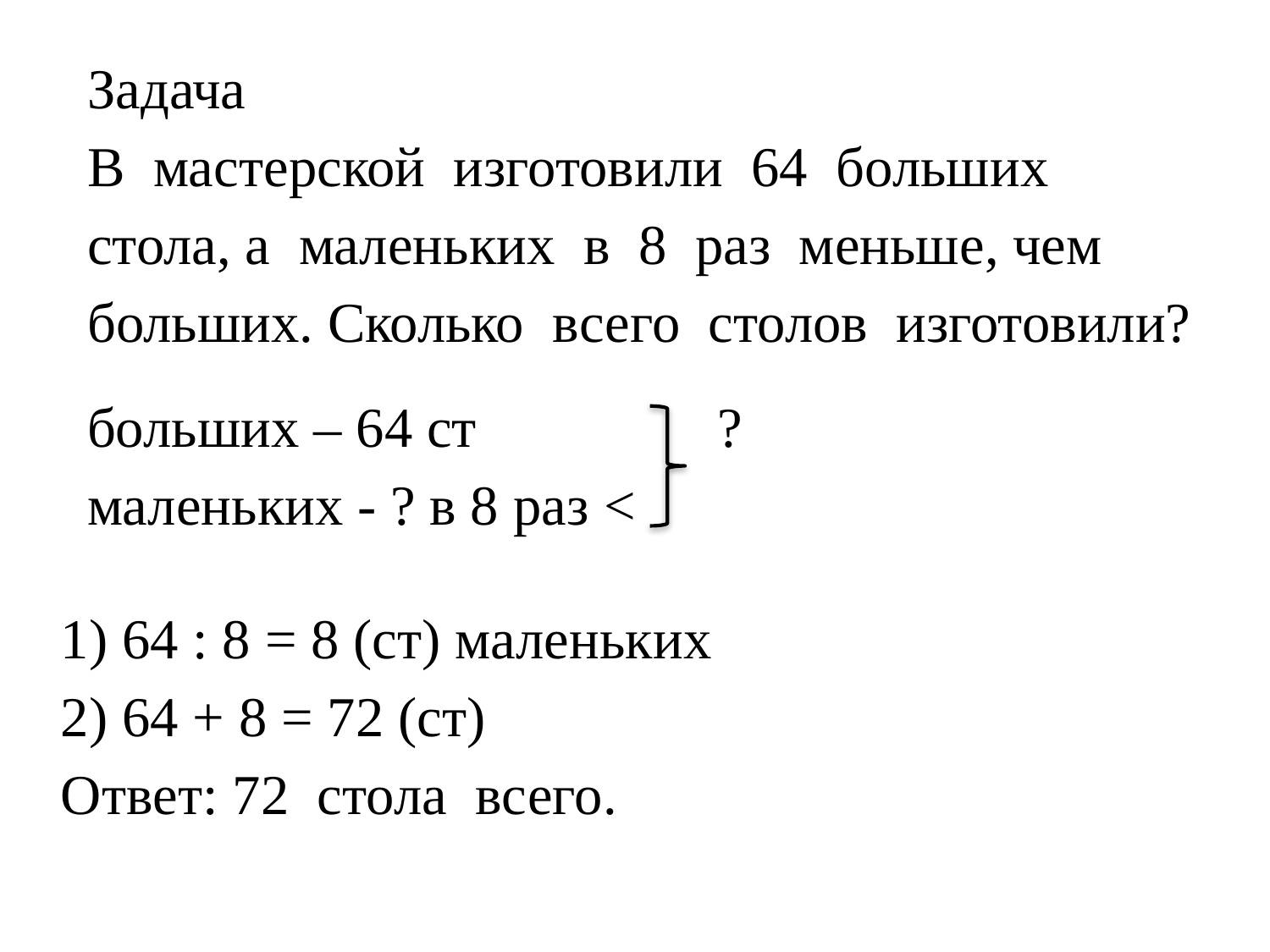

Задача
В  мастерской  изготовили  64  больших  стола, а  маленьких  в  8  раз  меньше, чем  больших. Сколько  всего  столов  изготовили?
больших – 64 ст                 ?
маленьких - ? в 8 раз <

1) 64 : 8 = 8 (ст) маленьких
2) 64 + 8 = 72 (ст)
Ответ: 72  стола  всего.